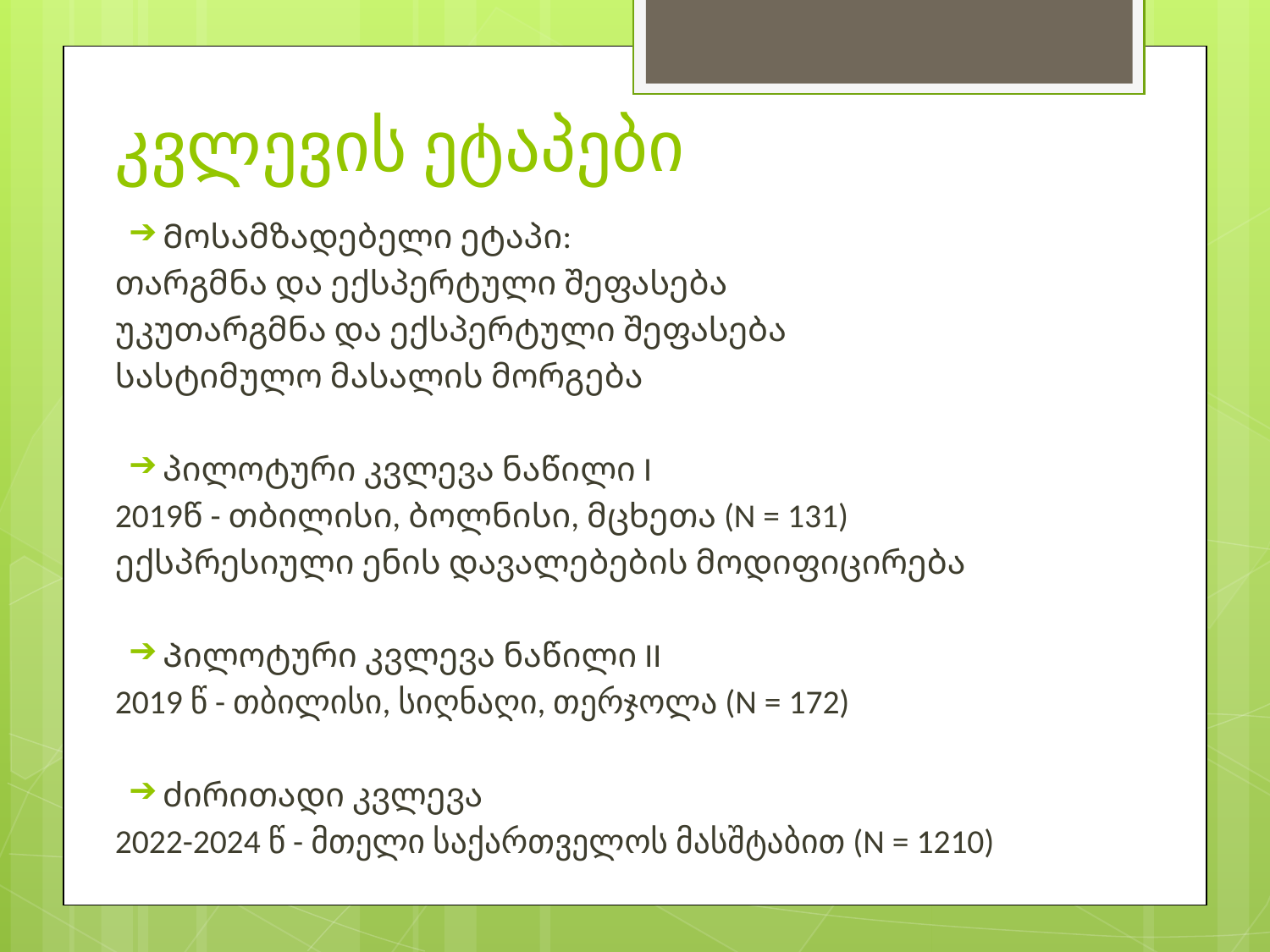

# კვლევის ეტაპები
Მოსამზადებელი ეტაპი:
თარგმნა და ექსპერტული შეფასება
უკუთარგმნა და ექსპერტული შეფასება
სასტიმულო მასალის მორგება

პილოტური კვლევა ნაწილი I
2019წ - თბილისი, ბოლნისი, მცხეთა (N = 131)
ექსპრესიული ენის დავალებების მოდიფიცირება

Პილოტური კვლევა ნაწილი II
2019 წ - თბილისი, სიღნაღი, თერჯოლა (N = 172)

ძირითადი კვლევა
2022-2024 წ - მთელი საქართველოს მასშტაბით (N = 1210)